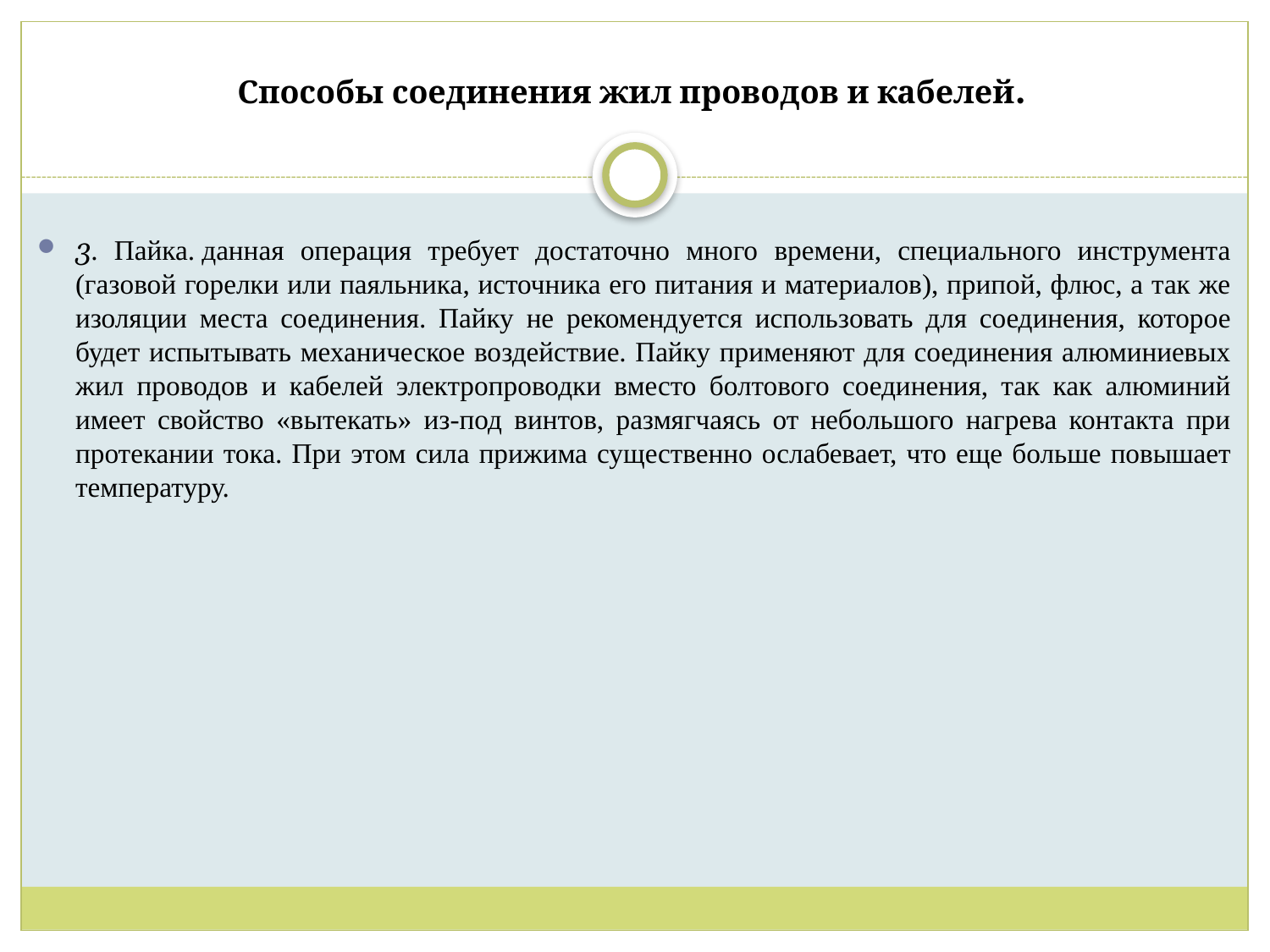

Способы соединения жил проводов и кабелей.
3. Пайка. данная операция требует достаточно много времени, специального инструмента (газовой горелки или паяльника, источника его питания и материалов), припой, флюс, а так же изоляции места соединения. Пайку не рекомендуется использовать для соединения, которое будет испытывать механическое воздействие. Пайку применяют для соединения алюминиевых жил проводов и кабелей электропроводки вместо болтового соединения, так как алюминий имеет свойство «вытекать» из-под винтов, размягчаясь от небольшого нагрева контакта при протекании тока. При этом сила прижима существенно ослабевает, что еще больше повышает температуру.